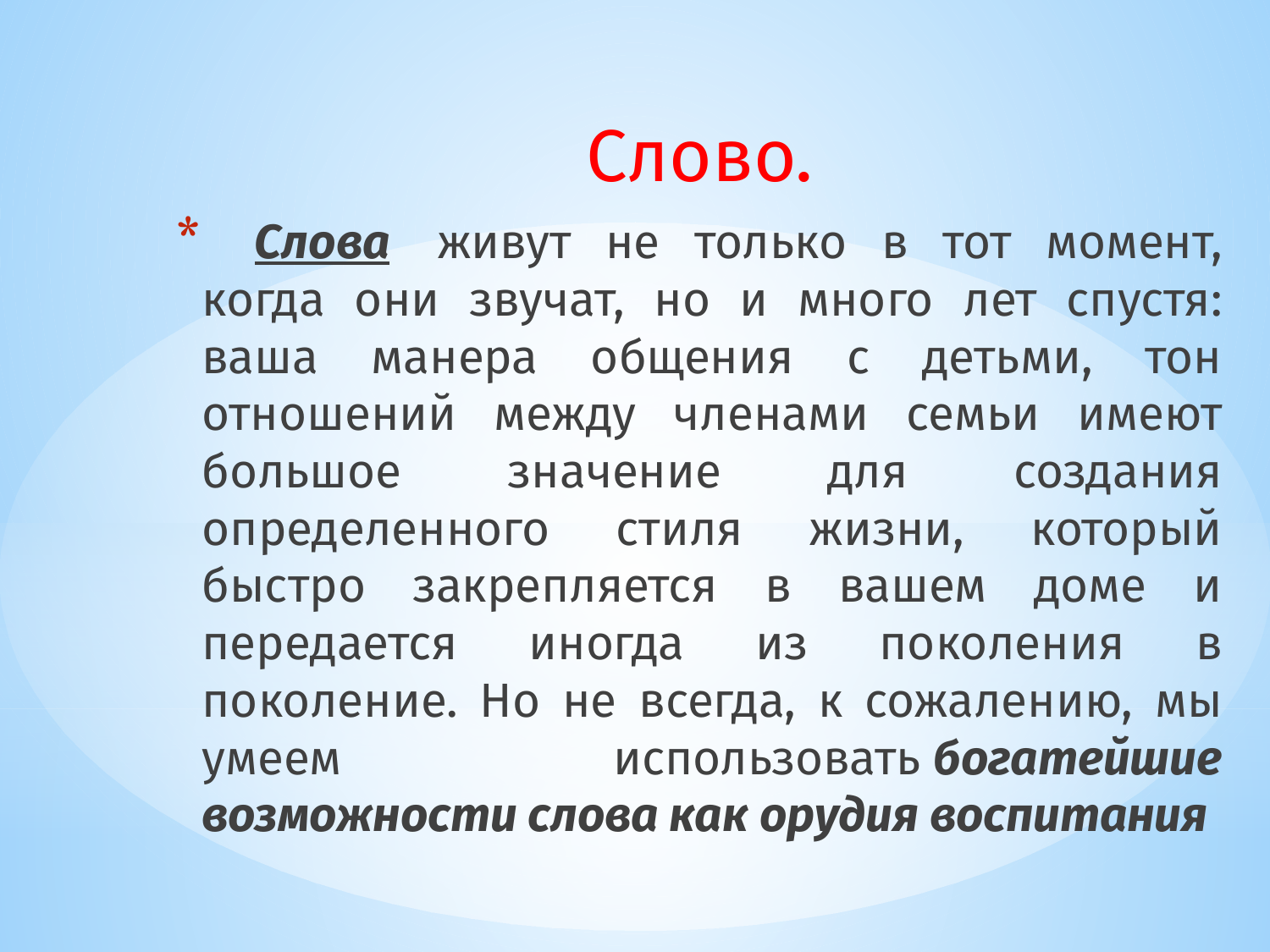

Слово.
     Слова  живут не только в тот момент, когда они звучат, но и много лет спустя: ваша манера общения с детьми, тон отношений между членами семьи имеют большое значение для создания определенного стиля жизни, который быстро закрепляется в вашем доме и передается иногда из поколения в поколение. Но не всегда, к сожалению, мы умеем использовать богатейшие возможности слова как орудия воспитания
#